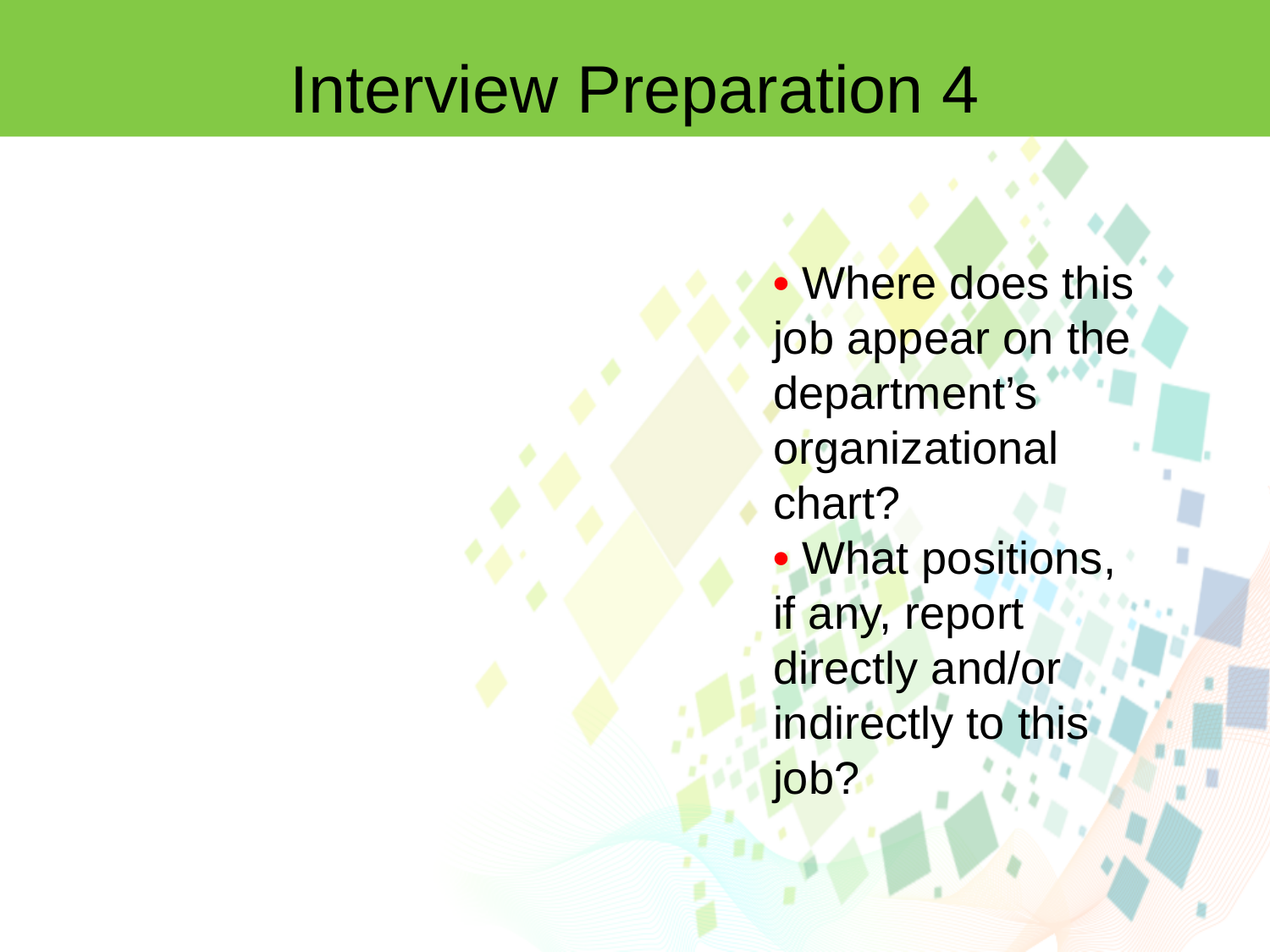

Interview Preparation 4
• Where does this job appear on the department’s organizational chart?
• What positions, if any, report directly and/or indirectly to this job?